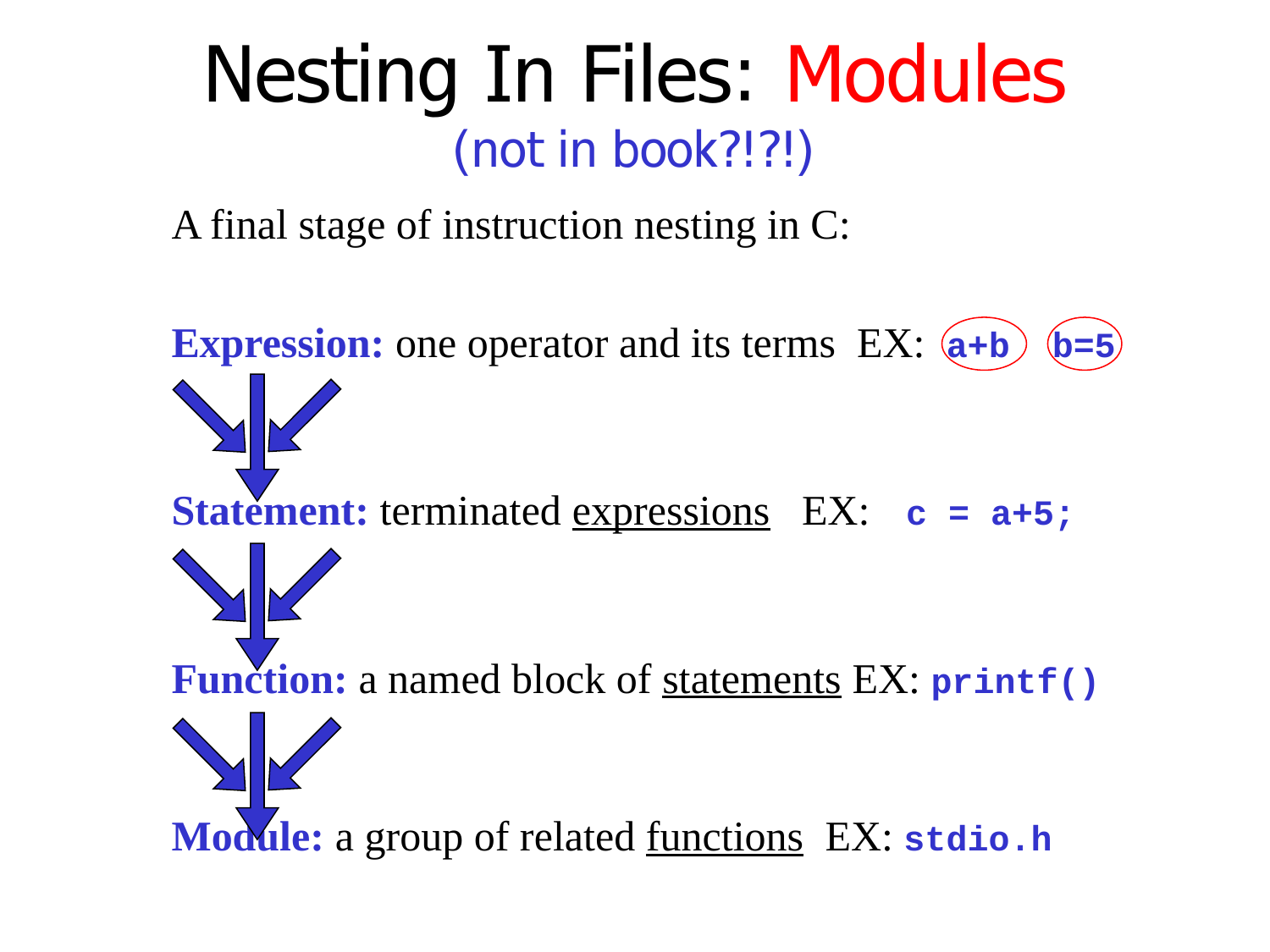

# Nesting In Files: Modules (not in book?!?!)
A final stage of instruction nesting in C:

Expression: one operator and its terms  EX:  a+b  b=5

Statement: terminated expressions   EX:  c = a+5;

Function: a named block of statements EX: printf()

Module: a group of related functions  EX: stdio.h